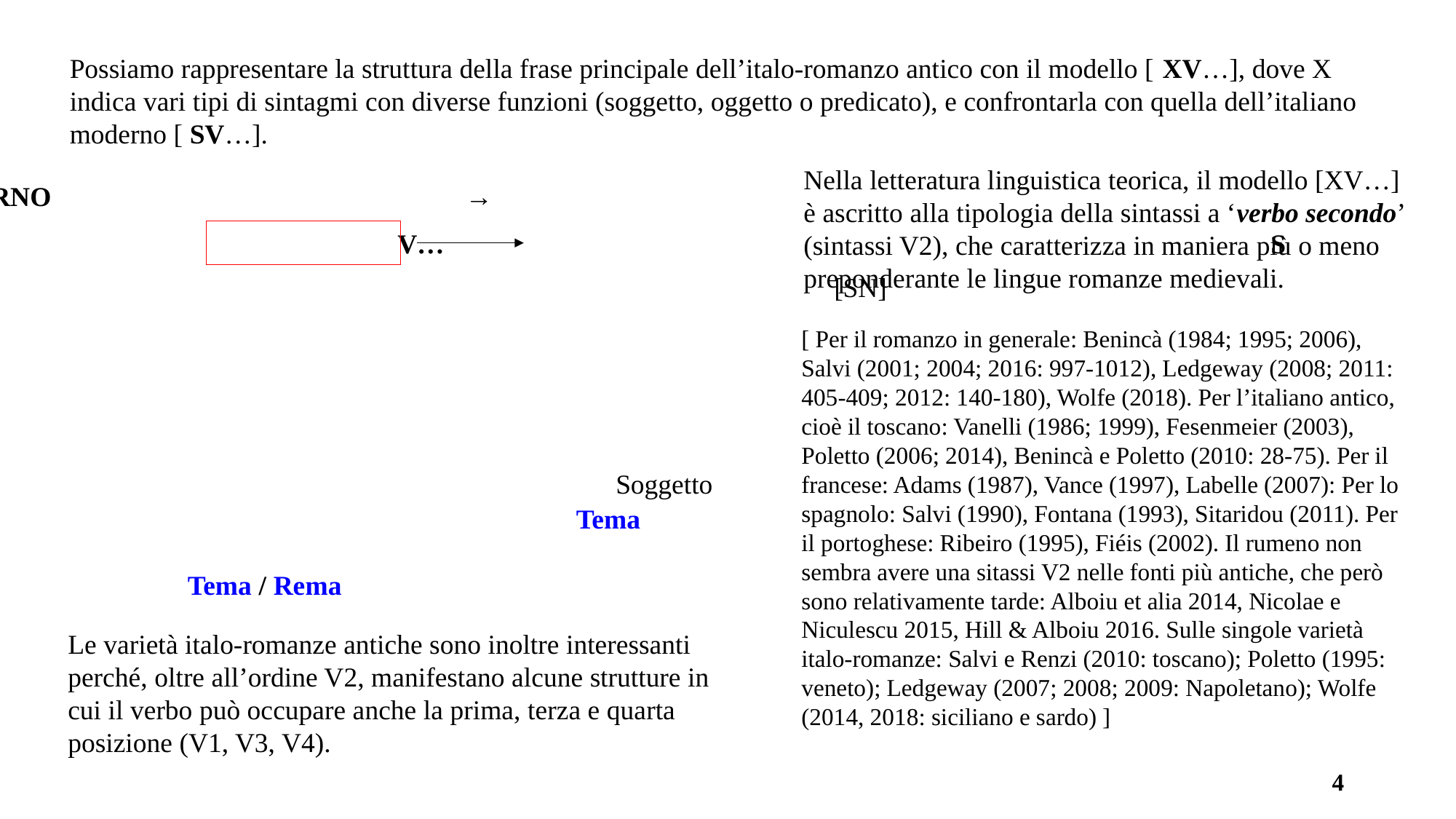

Possiamo rappresentare la struttura della frase principale dell’italo-romanzo antico con il modello [ XV…], dove X
indica vari tipi di sintagmi con diverse funzioni (soggetto, oggetto o predicato), e confrontarla con quella dell’italiano
moderno [ SV…].
Nella letteratura linguistica teorica, il modello [XV…]
è ascritto alla tipologia della sintassi a ‘verbo secondo’
(sintassi V2), che caratterizza in maniera più o meno
preponderante le lingue romanze medievali.
(5)         italo-romanzo antico			   italiano moderno

							X						V…								S					V…

sintagma			[SN]														[SN]
							[SPrep]
							[SAgg]
							[SAvv]
							…

funzione			Soggetto												Soggetto
							Oggetto
							Predicato
→

[ Per il romanzo in generale: Benincà (1984; 1995; 2006),
Salvi (2001; 2004; 2016: 997-1012), Ledgeway (2008; 2011:
405-409; 2012: 140-180), Wolfe (2018). Per l’italiano antico,
cioè il toscano: Vanelli (1986; 1999), Fesenmeier (2003),
Poletto (2006; 2014), Benincà e Poletto (2010: 28-75). Per il
francese: Adams (1987), Vance (1997), Labelle (2007): Per lo
spagnolo: Salvi (1990), Fontana (1993), Sitaridou (2011). Per
il portoghese: Ribeiro (1995), Fiéis (2002). Il rumeno non
sembra avere una sitassi V2 nelle fonti più antiche, che però
sono relativamente tarde: Alboiu et alia 2014, Nicolae e
Niculescu 2015, Hill & Alboiu 2016. Sulle singole varietà
italo-romanze: Salvi e Renzi (2010: toscano); Poletto (1995:
veneto); Ledgeway (2007; 2008; 2009: Napoletano); Wolfe
(2014, 2018: siciliano e sardo) ]
Tema
Tema / Rema
Le varietà italo-romanze antiche sono inoltre interessanti
perché, oltre all’ordine V2, manifestano alcune strutture in
cui il verbo può occupare anche la prima, terza e quarta
posizione (V1, V3, V4).
4